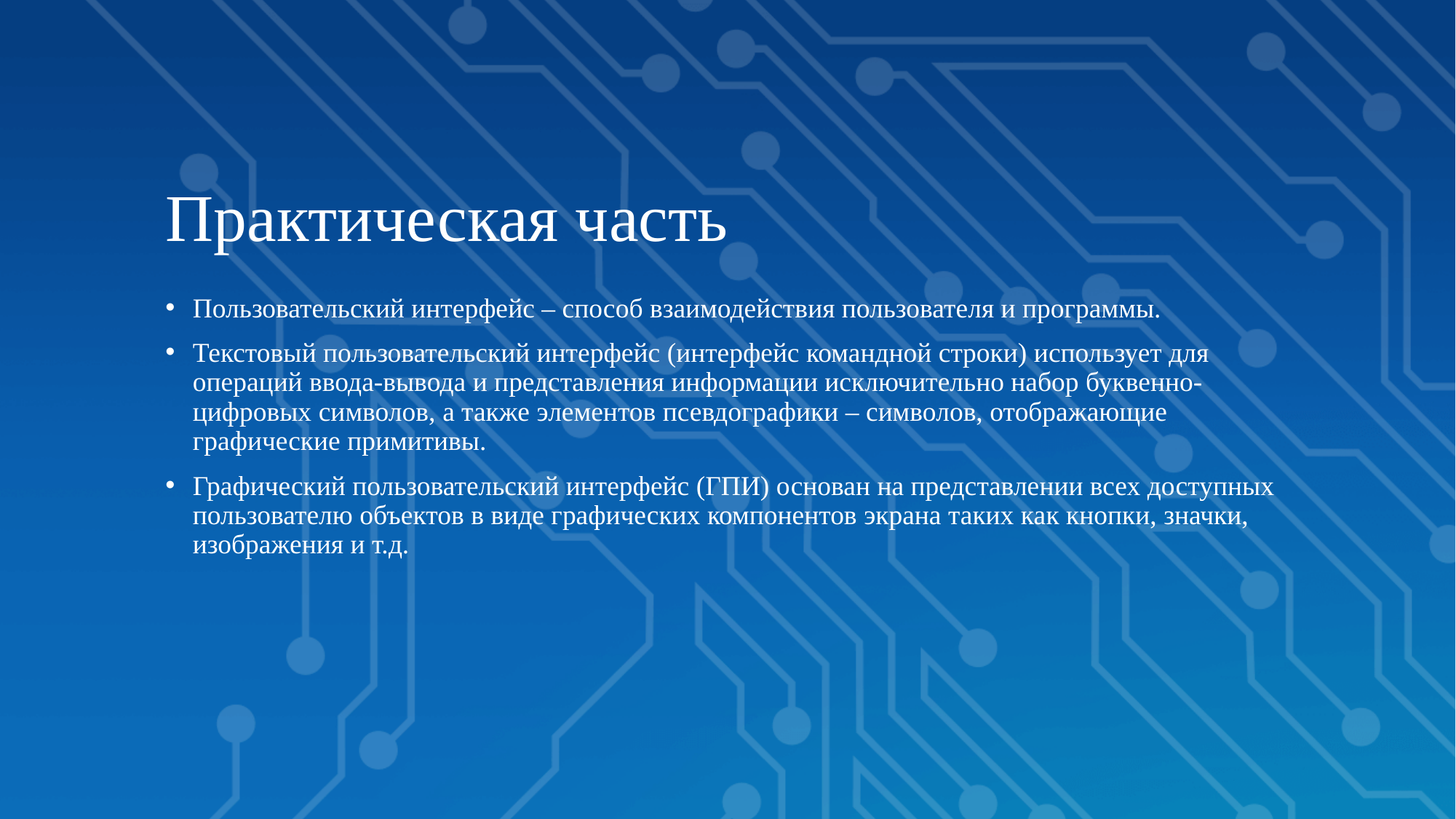

# Практическая часть
Пользовательский интерфейс – способ взаимодействия пользователя и программы.
Текстовый пользовательский интерфейс (интерфейс командной строки) использует для операций ввода-вывода и представления информации исключительно набор буквенно-цифровых символов, а также элементов псевдографики – символов, отображающие графические примитивы.
Графический пользовательский интерфейс (ГПИ) основан на представлении всех доступных пользователю объектов в виде графических компонентов экрана таких как кнопки, значки, изображения и т.д.